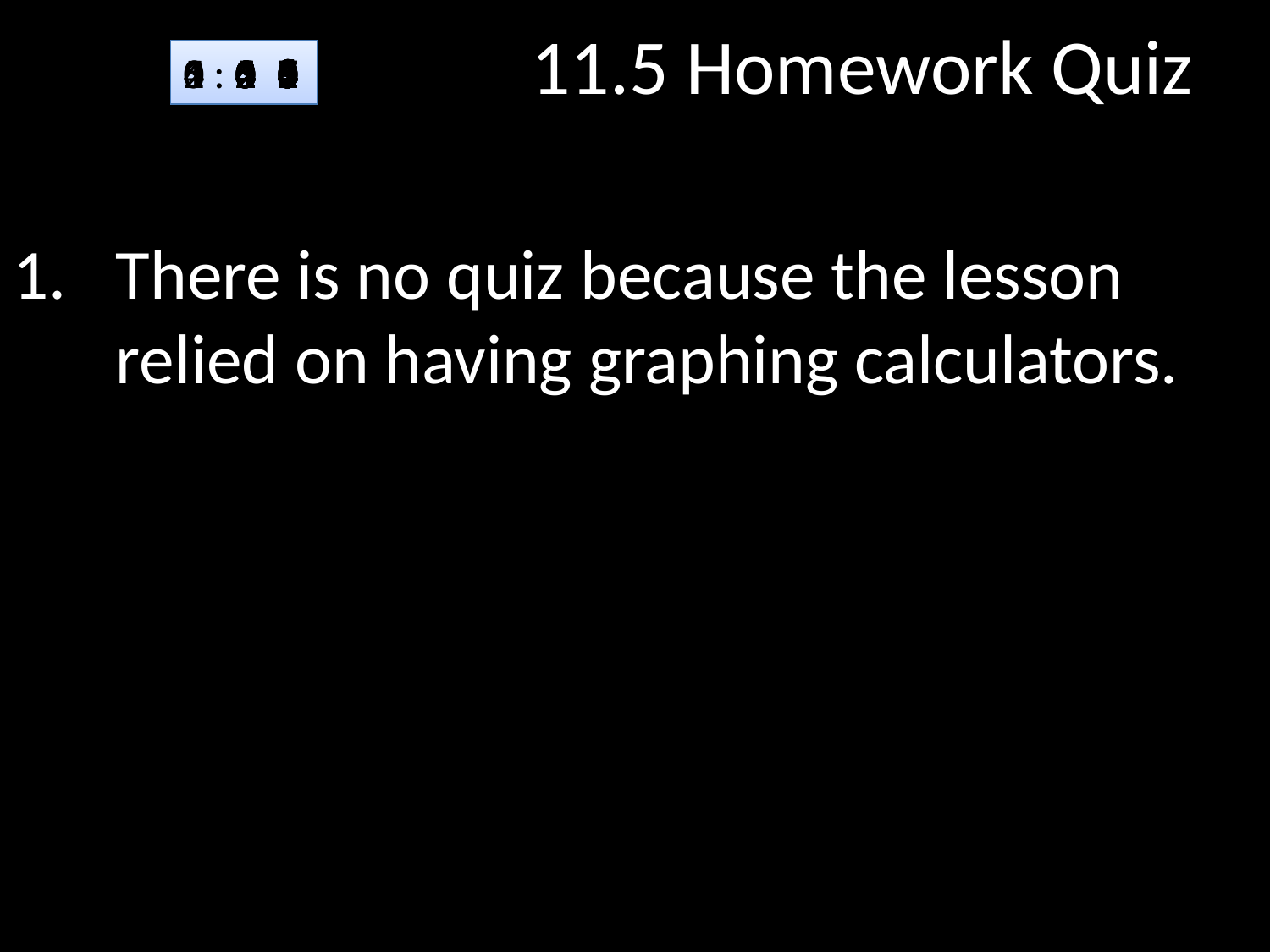

# 11.5 Homework Quiz

4
5
3
2
1
0
:
1
2
3
4
5
0
1
2
3
4
5
0
1
2
3
4
5
0
1
2
3
4
5
0
1
2
3
4
5
0
1
2
3
4
5
6
7
8
0
9
1
2
3
4
5
6
7
8
0
9
1
2
3
4
5
6
7
8
0
9
1
2
3
4
5
6
7
8
0
9
1
2
3
4
5
6
7
8
0
9
There is no quiz because the lesson relied on having graphing calculators.